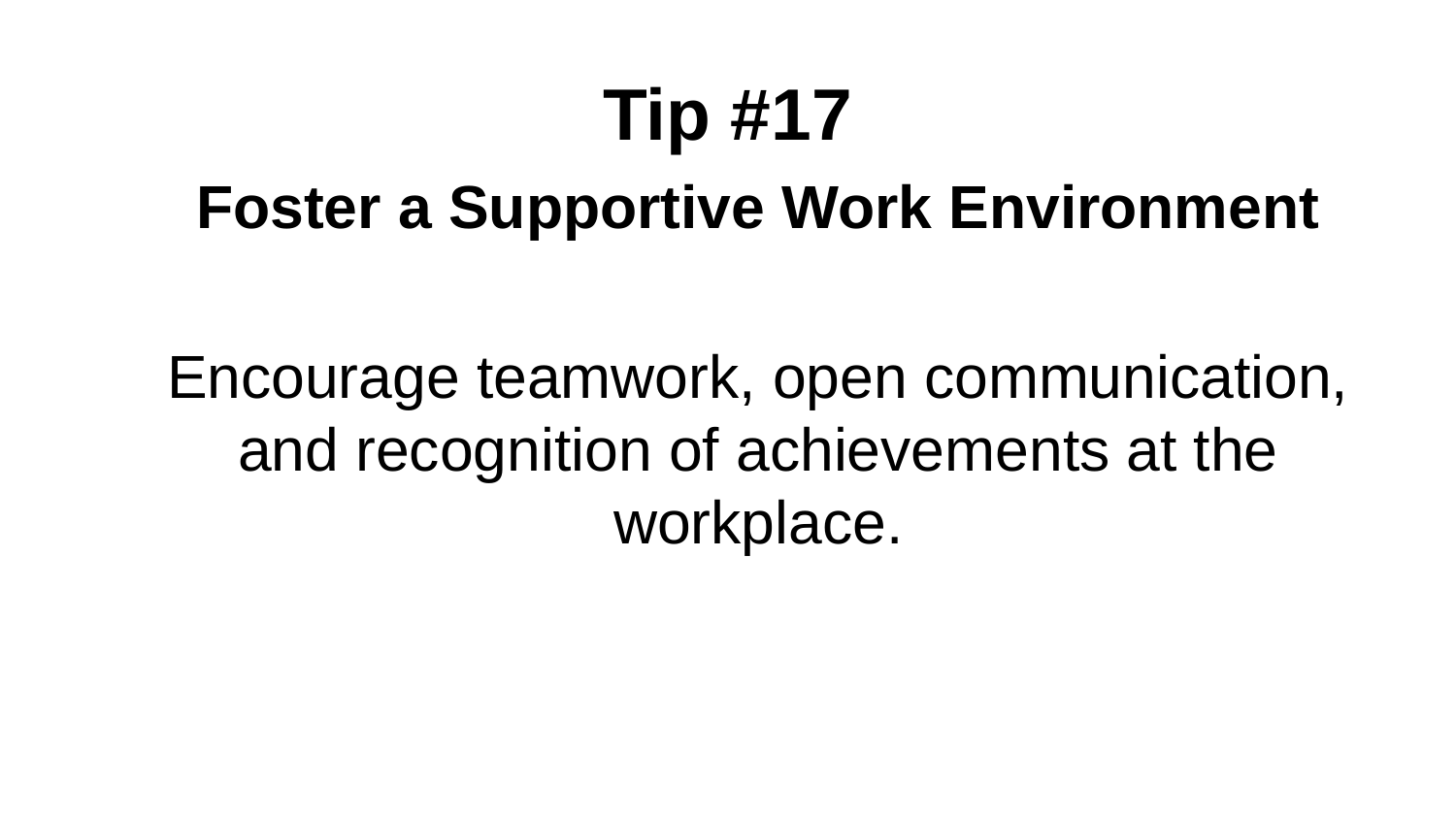

# Tip #17

Foster a Supportive Work Environment

Encourage teamwork, open communication, and recognition of achievements at the workplace.